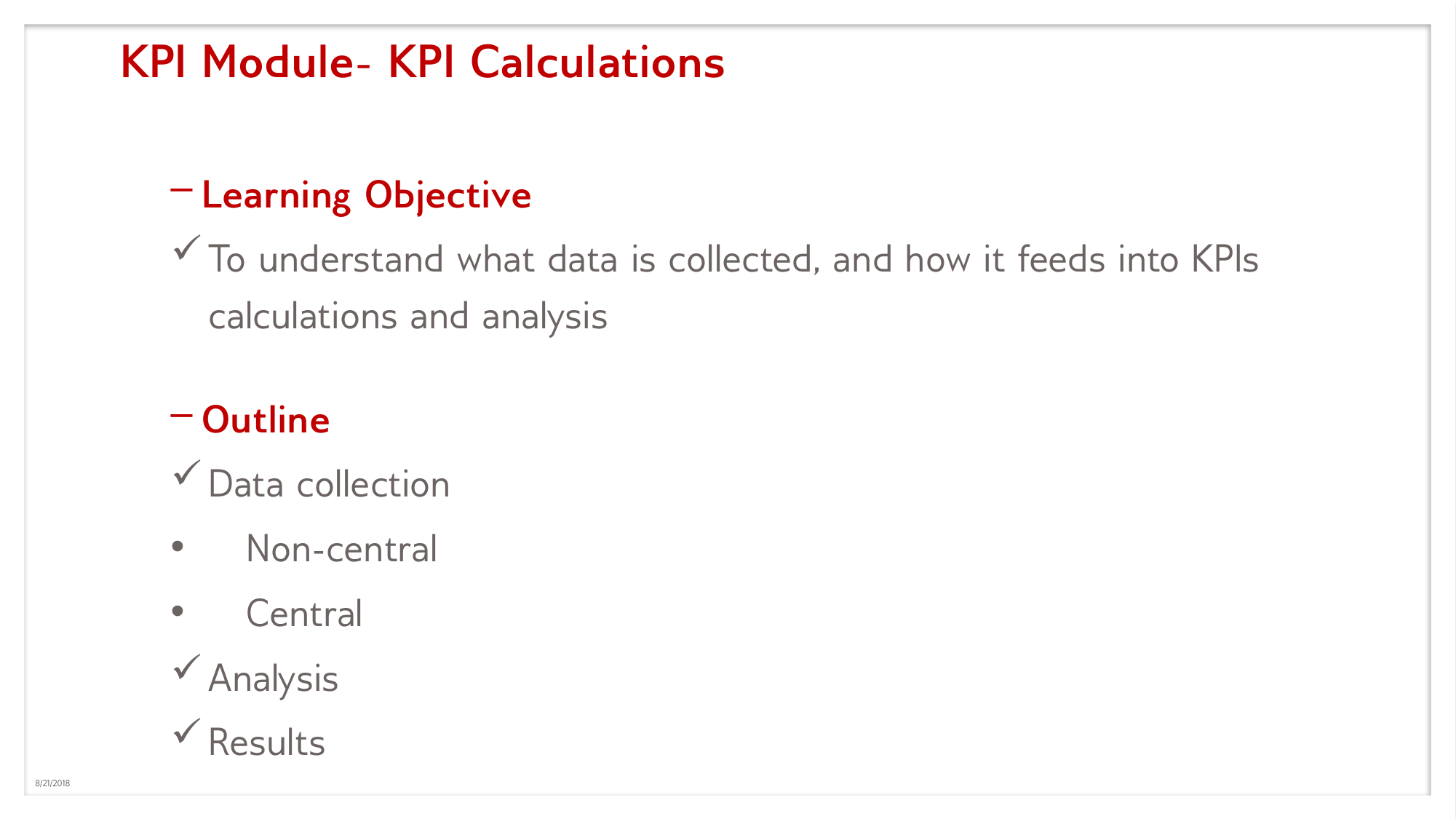

# KPI Module- KPI Calculations
Learning Objective
To understand what data is collected, and how it feeds into KPIs calculations and analysis

Outline
Data collection
Non-central
Central
Analysis
Results

8/21/2018